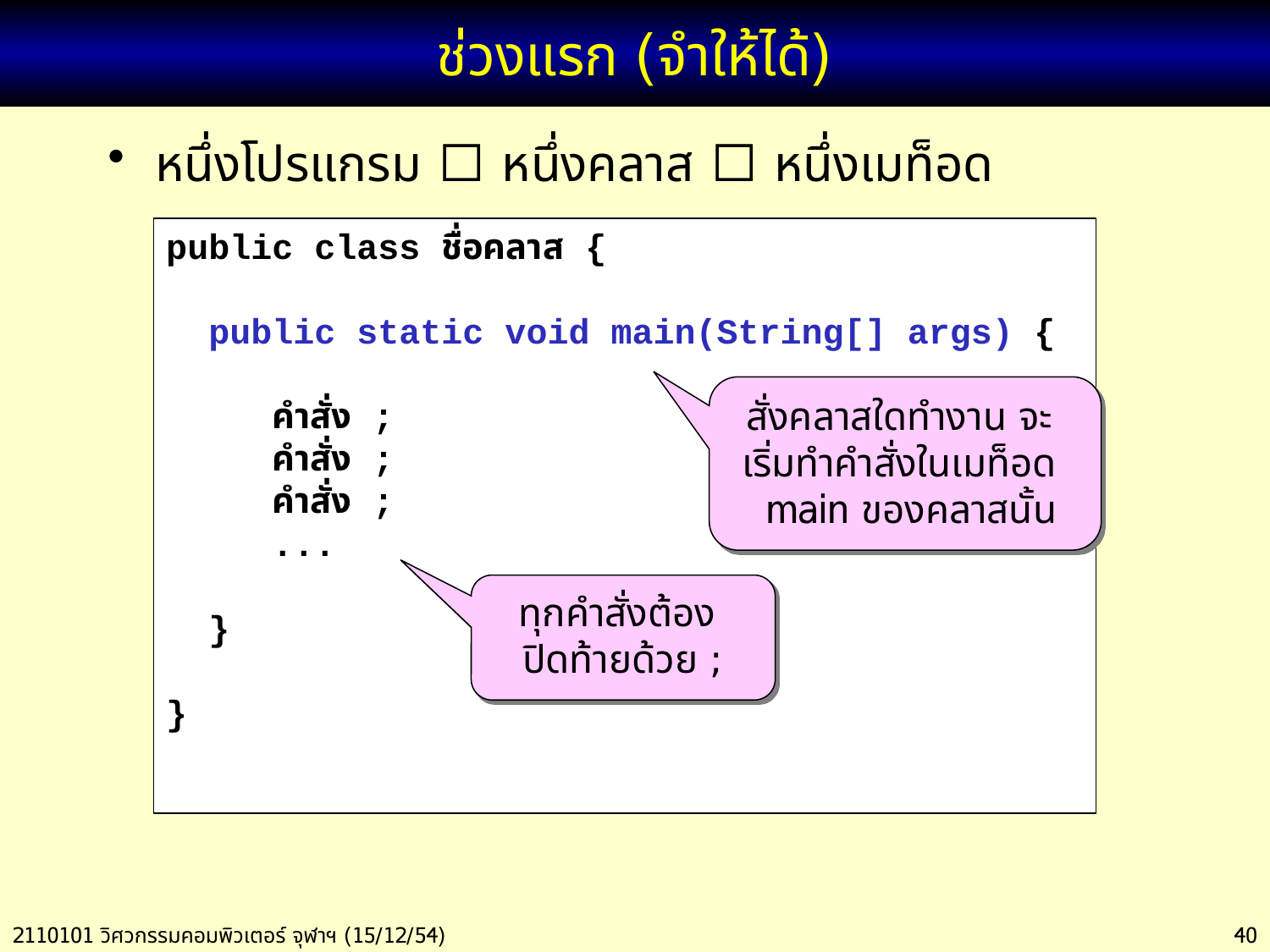

# ช่วงแรก (จำให้ได้)
หนึ่งโปรแกรม → หนึ่งคลาส → หนึ่งเมท็อด
public class ชื่อคลาส {

  public static void main(String[] args) {

     คำสั่ง ;
     คำสั่ง ;
     คำสั่ง ;
     ...

  }

}
สั่งคลาสใดทำงาน จะ
เริ่มทำคำสั่งในเมท็อด
 main ของคลาสนั้น
ทุกคำสั่งต้อง
ปิดท้ายด้วย ;